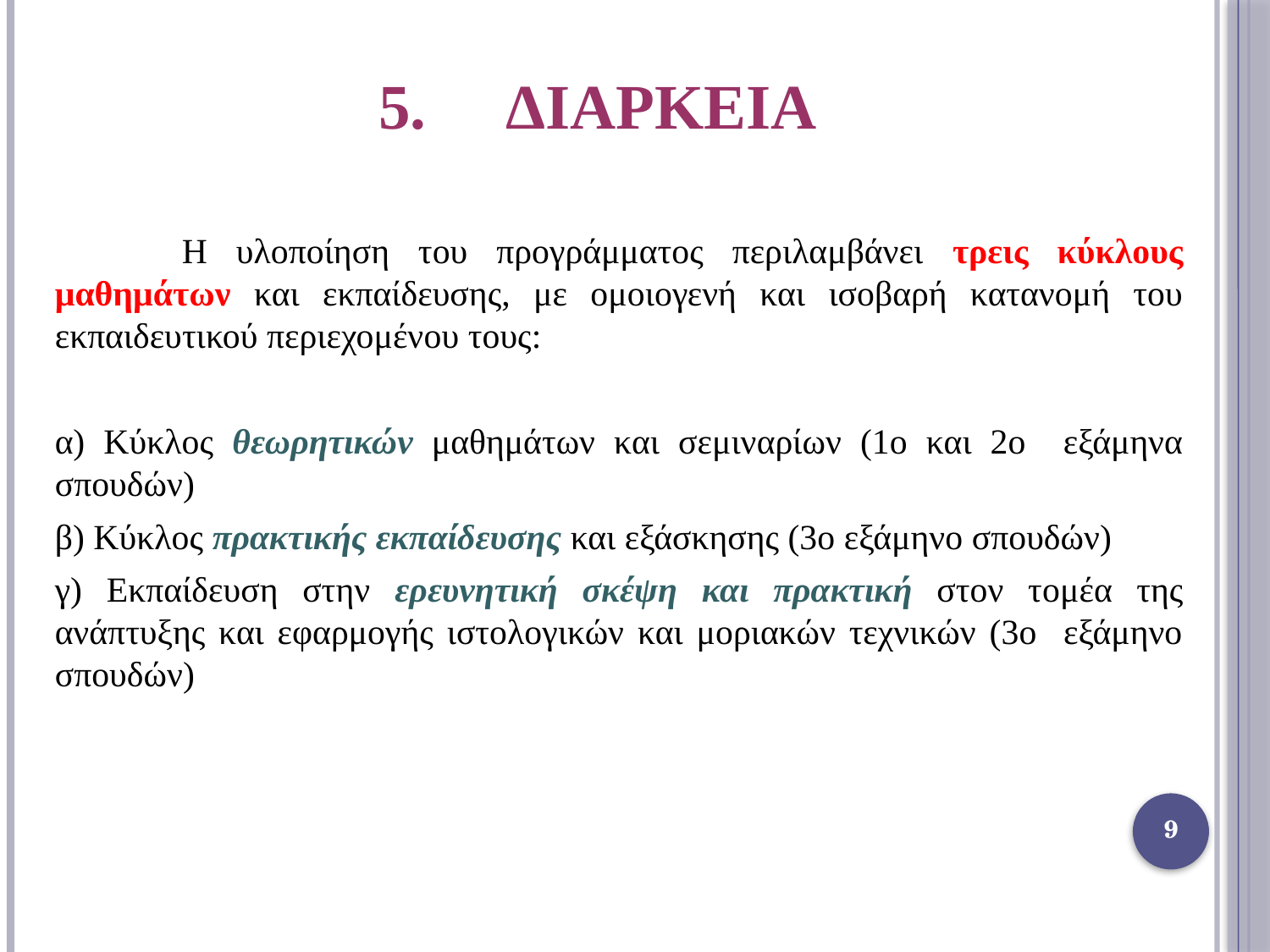

# ΔΙΑΡΚΕΙΑ
	Η υλοποίηση του προγράμματος περιλαμβάνει τρεις κύκλους μαθημάτων και εκπαίδευσης, με ομοιογενή και ισοβαρή κατανομή του εκπαιδευτικού περιεχομένου τους:

α) Κύκλος θεωρητικών μαθημάτων και σεμιναρίων (1ο και 2ο  εξάμηνα σπουδών)
β) Κύκλος πρακτικής εκπαίδευσης και εξάσκησης (3ο εξάμηνο σπουδών)
γ) Εκπαίδευση στην ερευνητική σκέψη και πρακτική στον τομέα της ανάπτυξης και εφαρμογής ιστολογικών και μοριακών τεχνικών (3ο  εξάμηνο σπουδών)
9